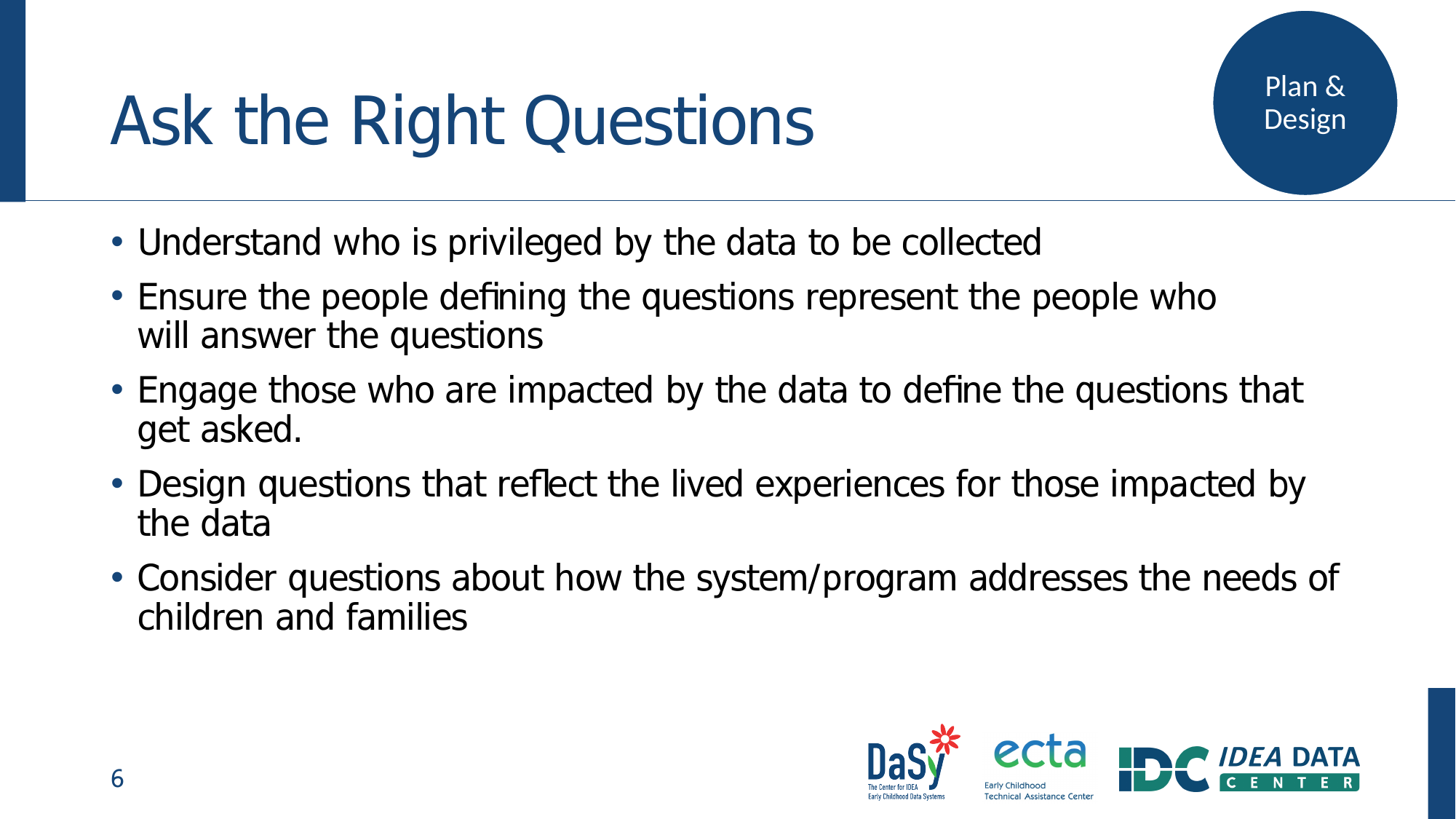

Plan & Design
# Ask the Right Questions
Understand who is privileged by the data to be collected
Ensure the people defining the questions represent the people who will answer the question​s
​Engage those who are impacted by the data to define the questions that get asked.​
Design questions that reflect the lived experiences for those impacted by the data
Consider questions about how the system/program addresses the needs of children and families​